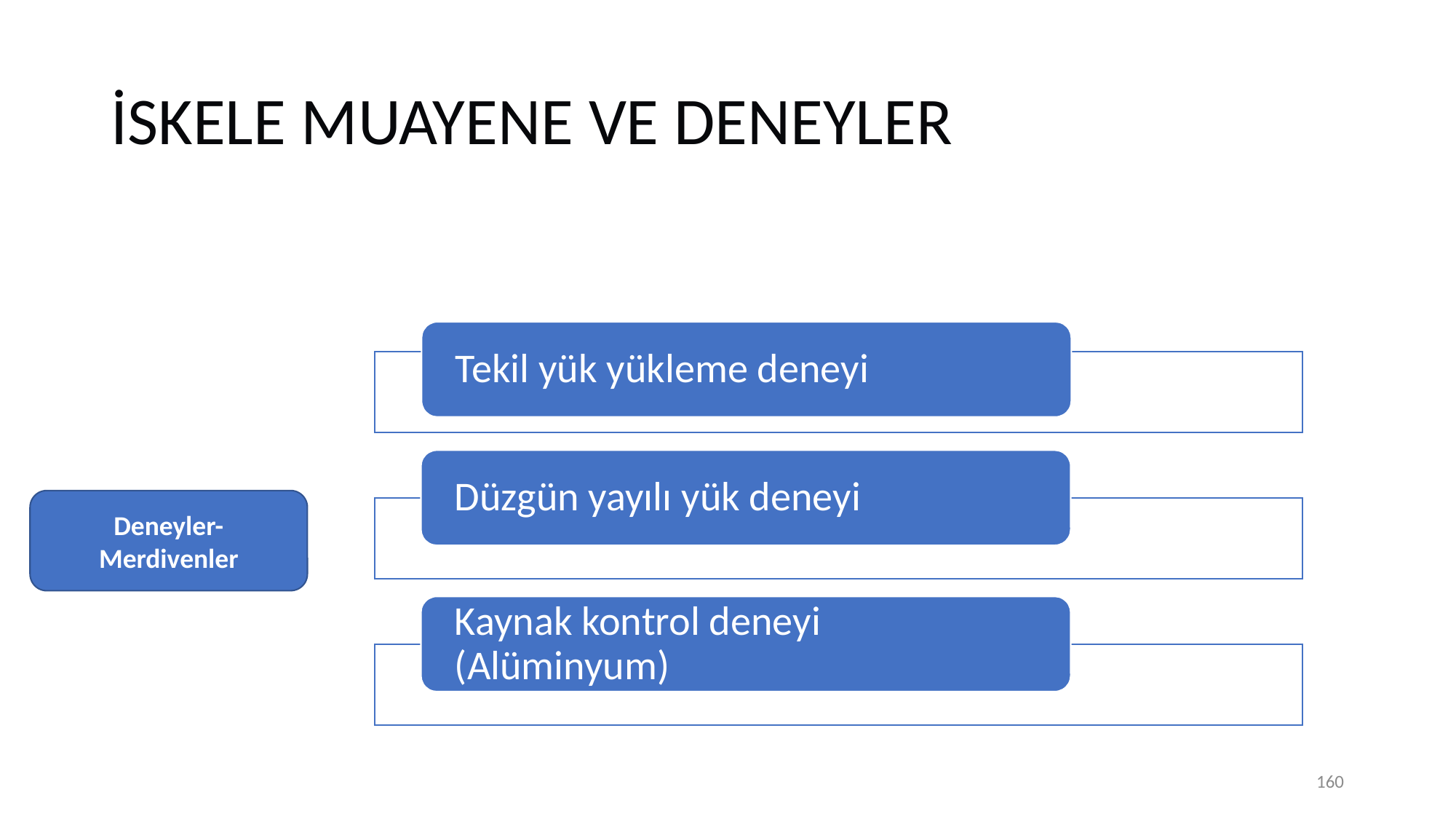

# İSKELE MUAYENE VE DENEYLER
Tekil yük yükleme deneyi
Düzgün yayılı yük deneyi
Kaynak kontrol deneyi (Alüminyum)
Deneyler-Merdivenler
160